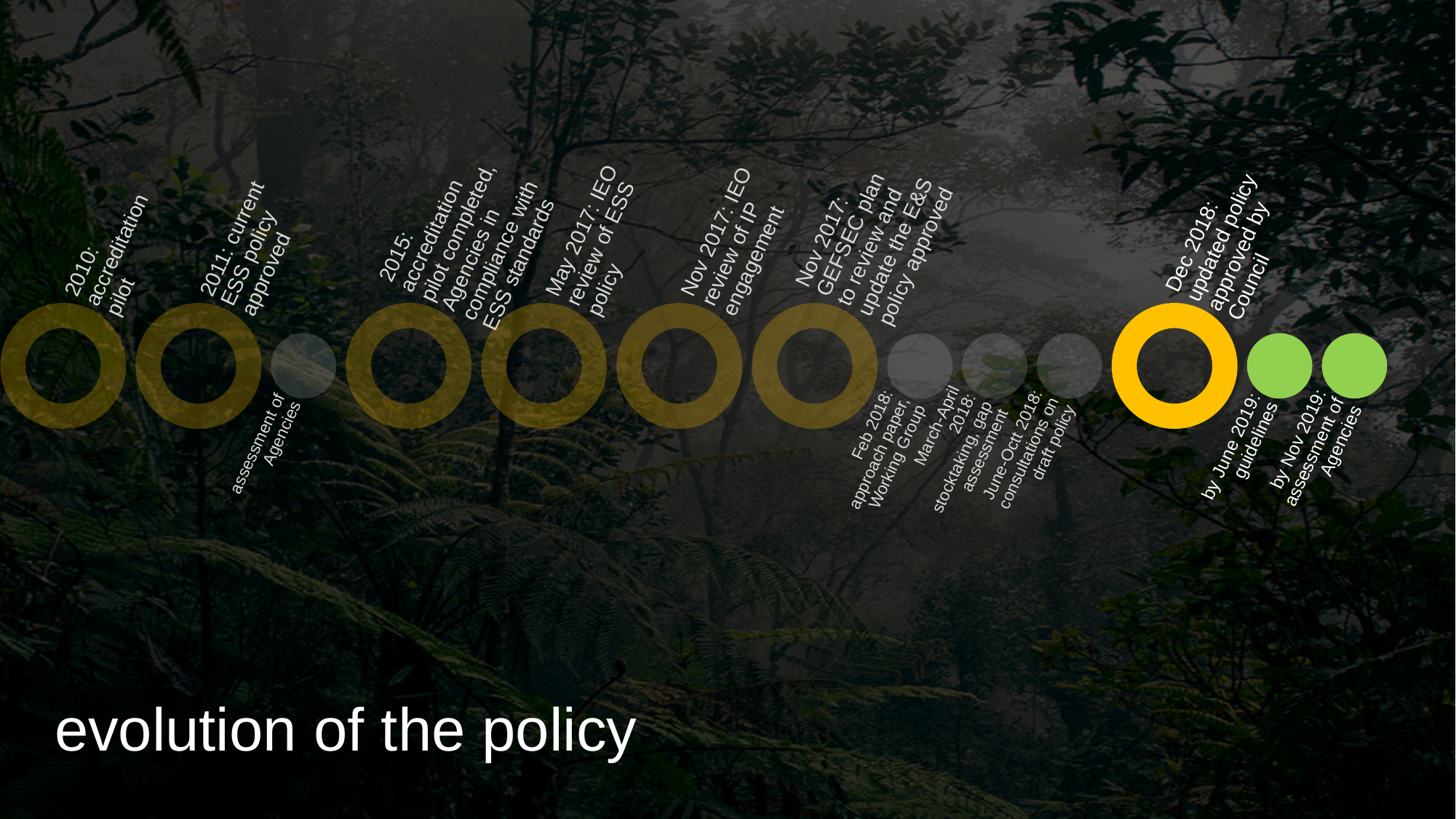

# evolution of the policy
2010: accreditation pilot
2011: current ESS policy approved
assessment of Agencies
2015: accreditation pilot completed, Agencies in compliance with ESS standards
May 2017: IEO review of ESS policy
Nov 2017: IEO review of IP engagement
Nov 2017: GEFSEC plan to review and update the E&S policy approved
Feb 2018: approach paper, Working Group
March-April 2018: stocktaking, gap assessment
June-Octt 2018: consultations on draft policy
Dec 2018: updated policy approved by Council
by June 2019: guidelines
by Nov 2019: assessment of Agencies